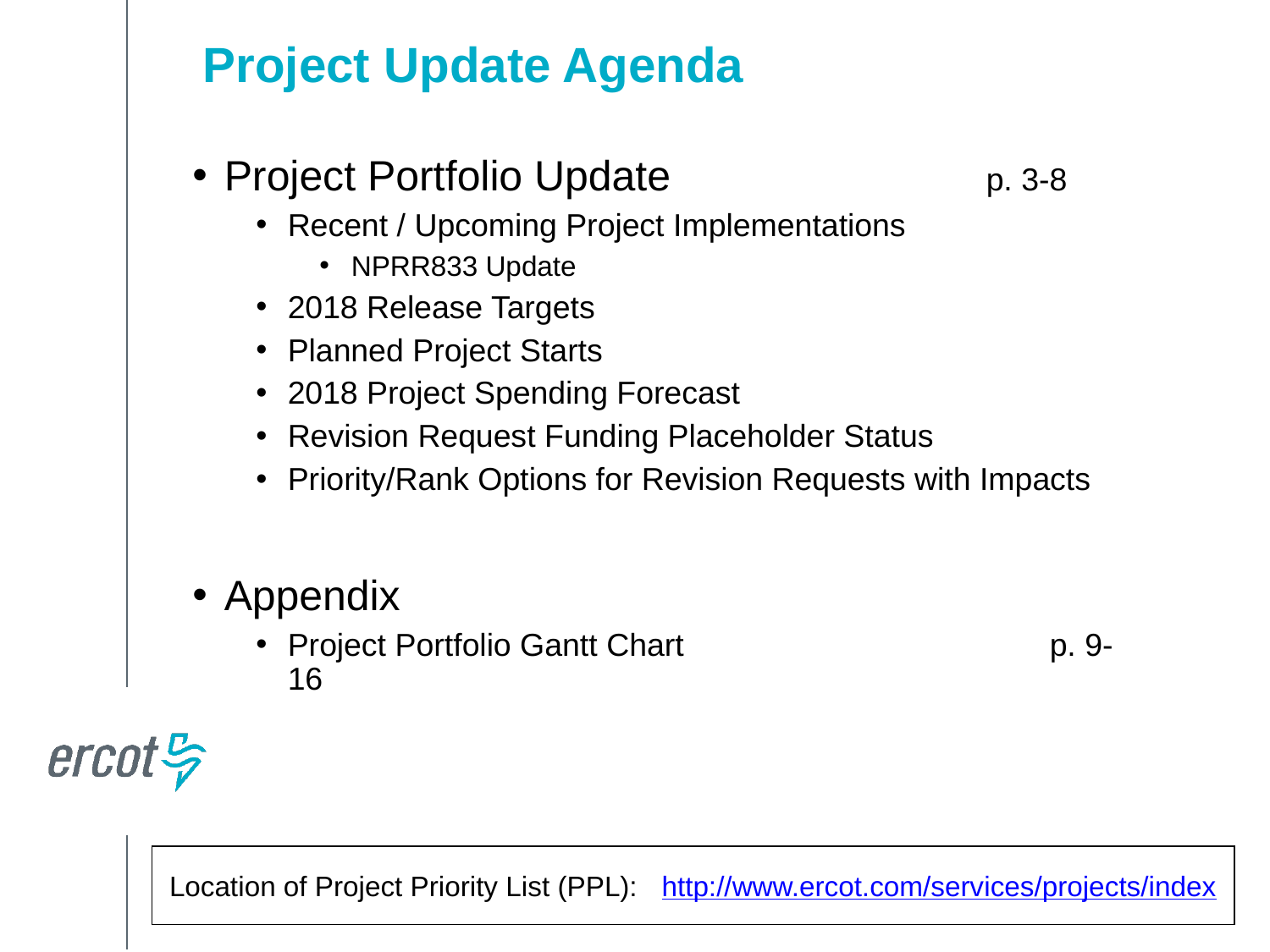

Project Update Agenda
Project Portfolio Update			p. 3-8
Recent / Upcoming Project Implementations
NPRR833 Update
2018 Release Targets
Planned Project Starts
2018 Project Spending Forecast
Revision Request Funding Placeholder Status
Priority/Rank Options for Revision Requests with Impacts

Appendix
Project Portfolio Gantt Chart			p. 9-16

Location of Project Priority List (PPL):   http://www.ercot.com/services/projects/index